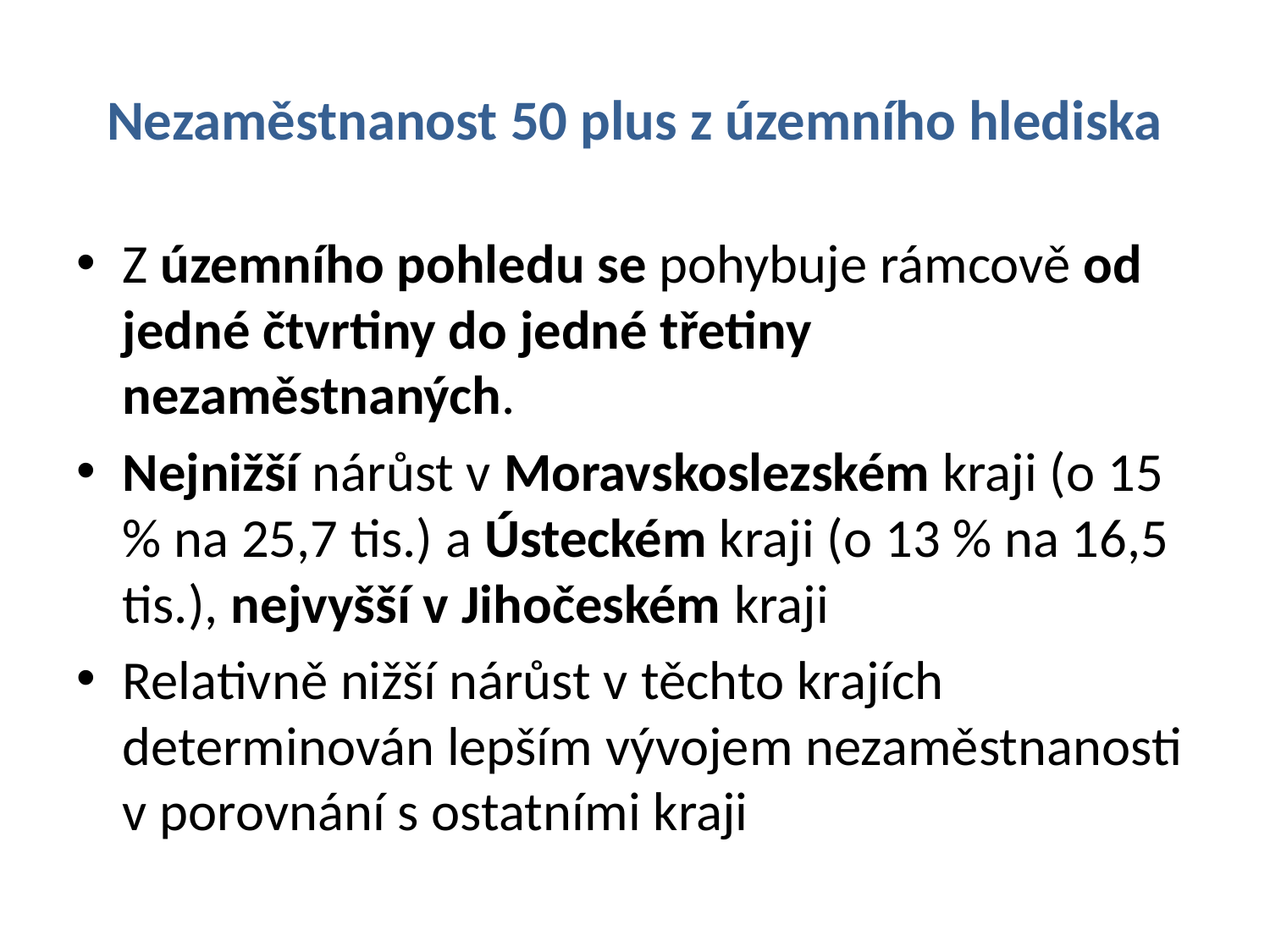

# Nezaměstnanost 50 plus z územního hlediska
Z územního pohledu se pohybuje rámcově od jedné čtvrtiny do jedné třetiny nezaměstnaných.
Nejnižší nárůst v Moravskoslezském kraji (o 15 % na 25,7 tis.) a Ústeckém kraji (o 13 % na 16,5 tis.), nejvyšší v Jihočeském kraji
Relativně nižší nárůst v těchto krajích determinován lepším vývojem nezaměstnanosti v porovnání s ostatními kraji